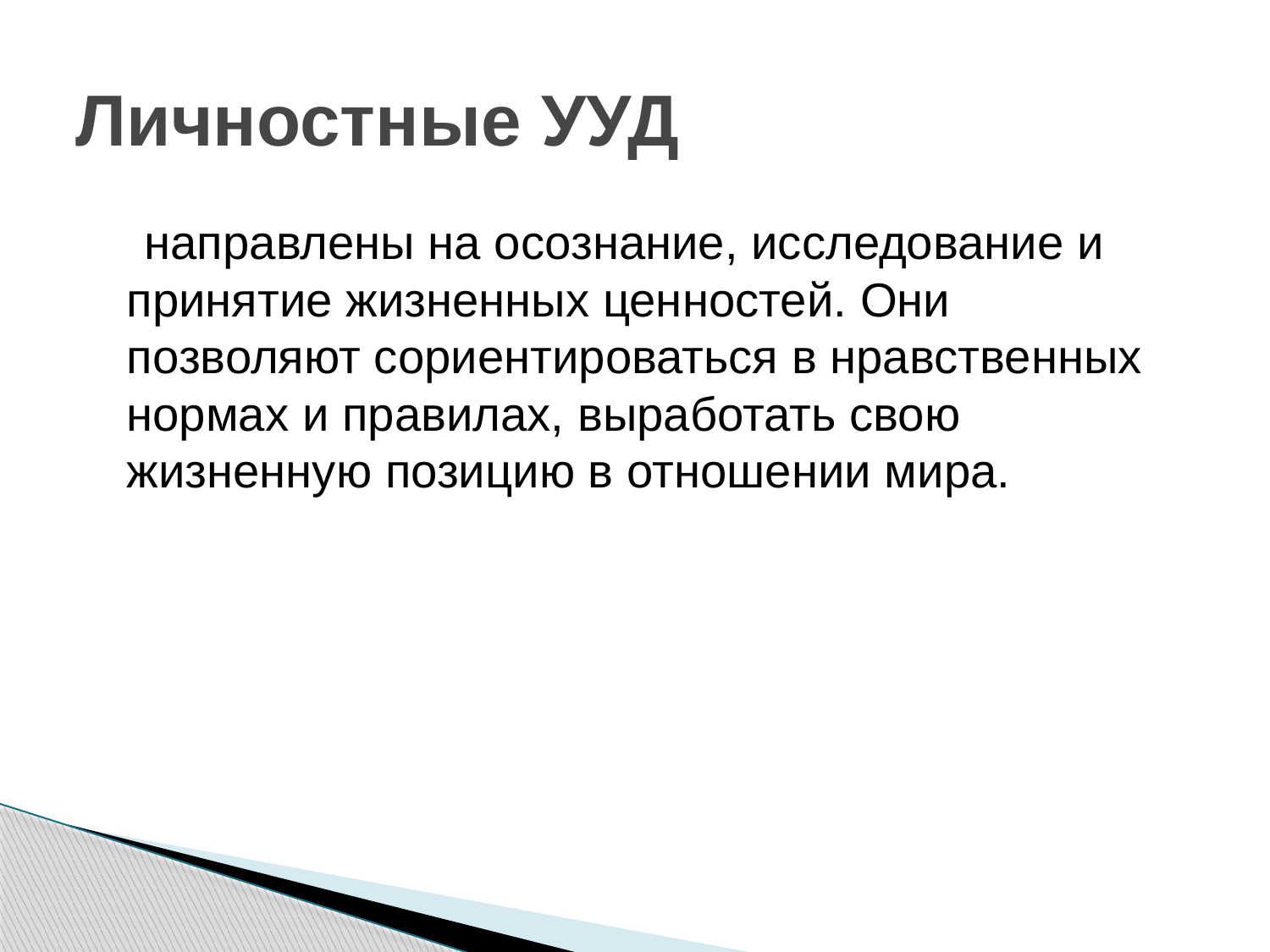

# Личностные УУД
    направлены на осознание, исследование и принятие жизненных ценностей. Они позволяют сориентироваться в нравственных нормах и правилах, выработать свою жизненную позицию в отношении мира.